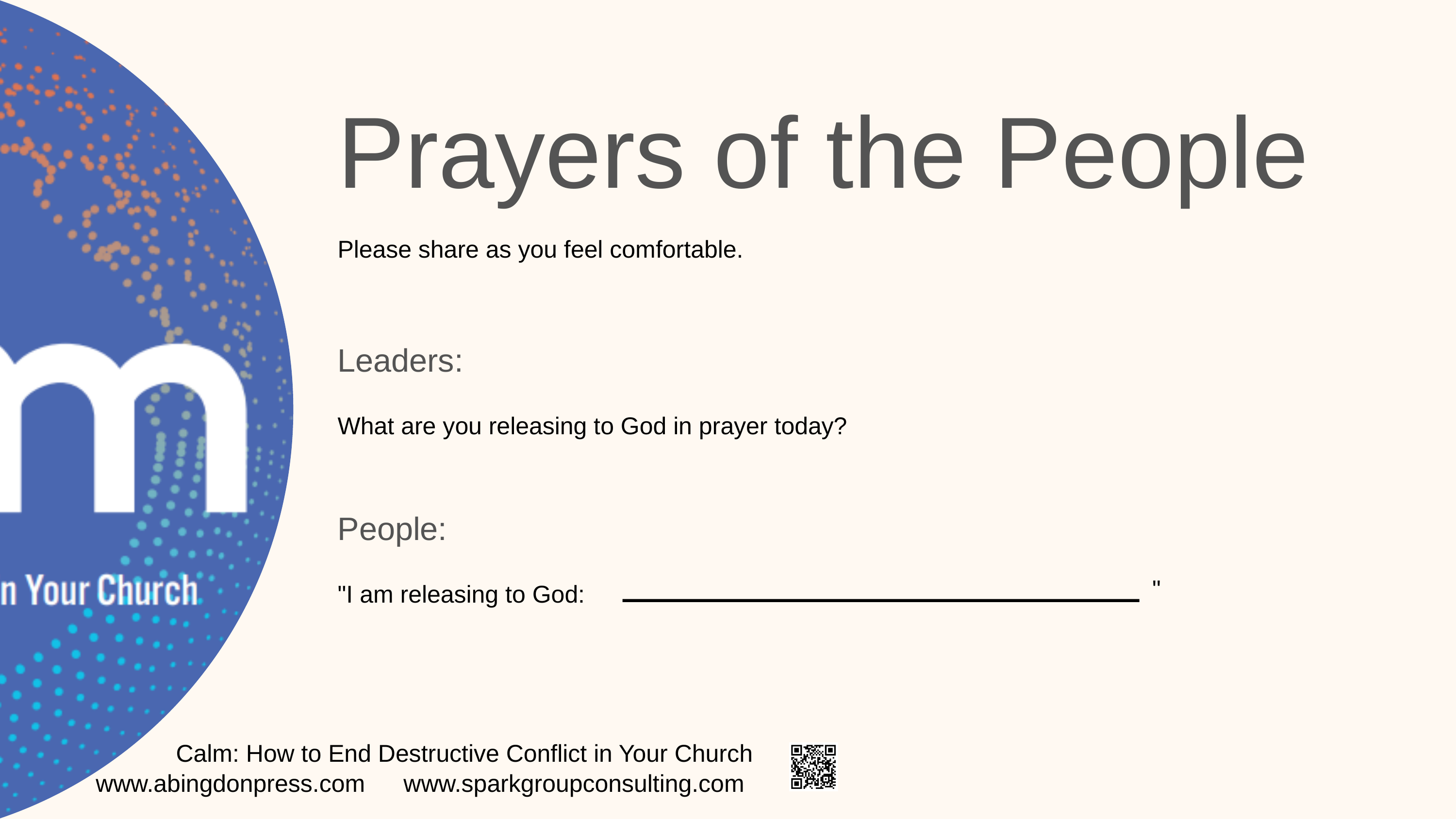

Prayers of the People
Please share as you feel comfortable.
Leaders:
What are you releasing to God in prayer today?
People:
"
"I am releasing to God:

Calm: How to End Destructive Conflict in Your Church

www.abingdonpress.com
www.sparkgroupconsulting.com